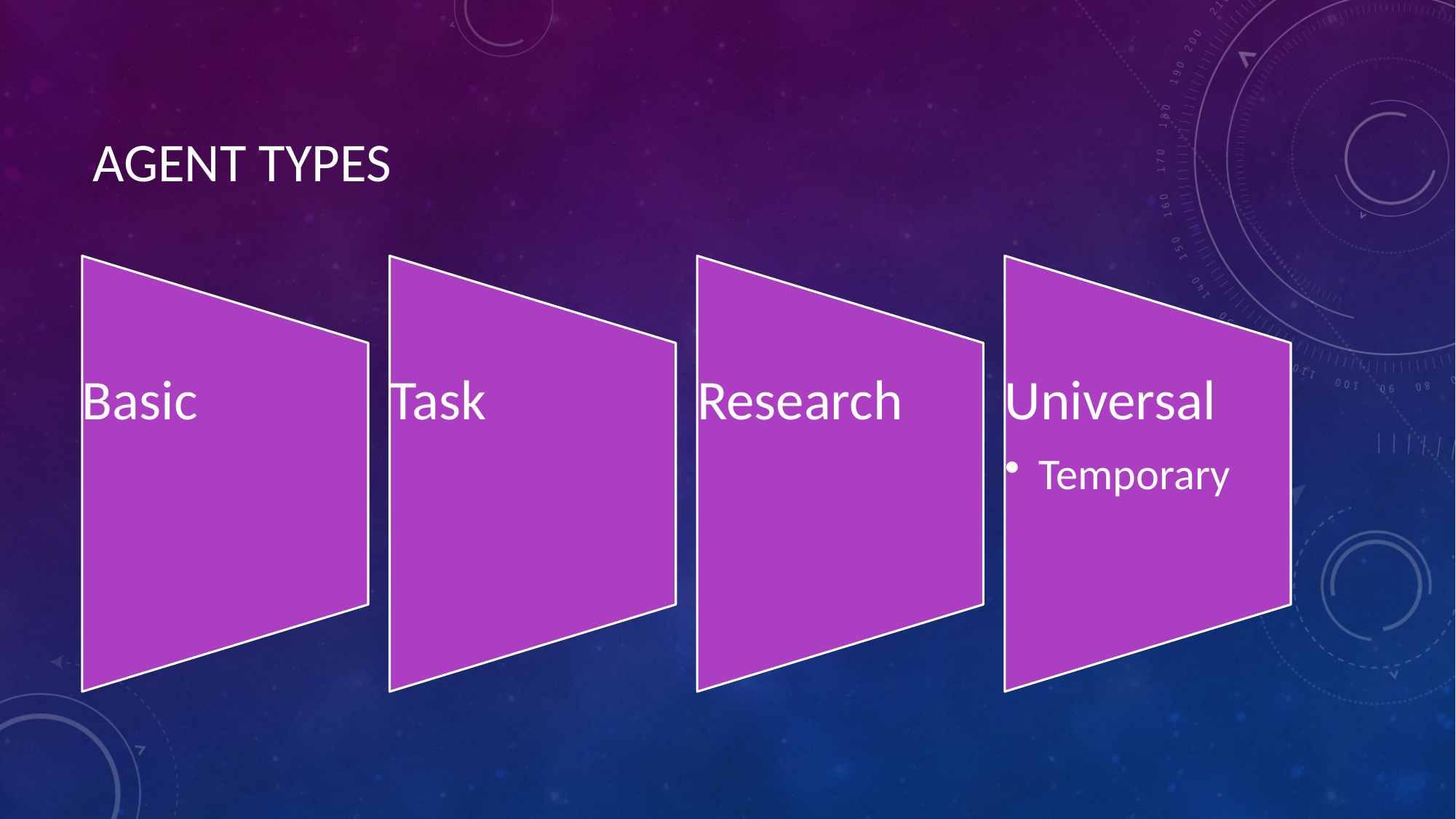

# Agent types
Basic

Task

Research

Universal
Temporary